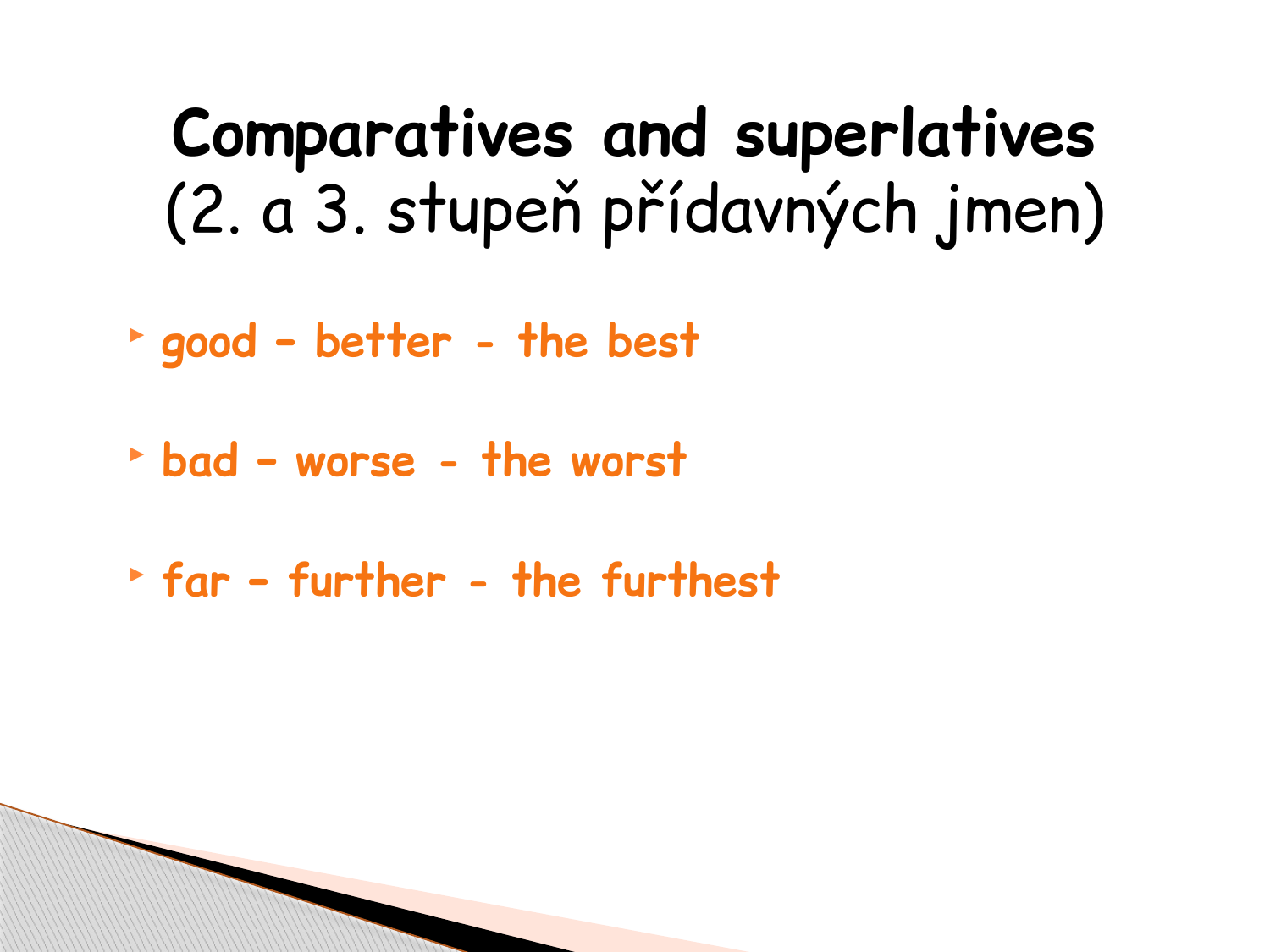

# Comparatives and superlatives (2. a 3. stupeň přídavných jmen)
good – better - the best

bad – worse - the worst

far – further - the furthest